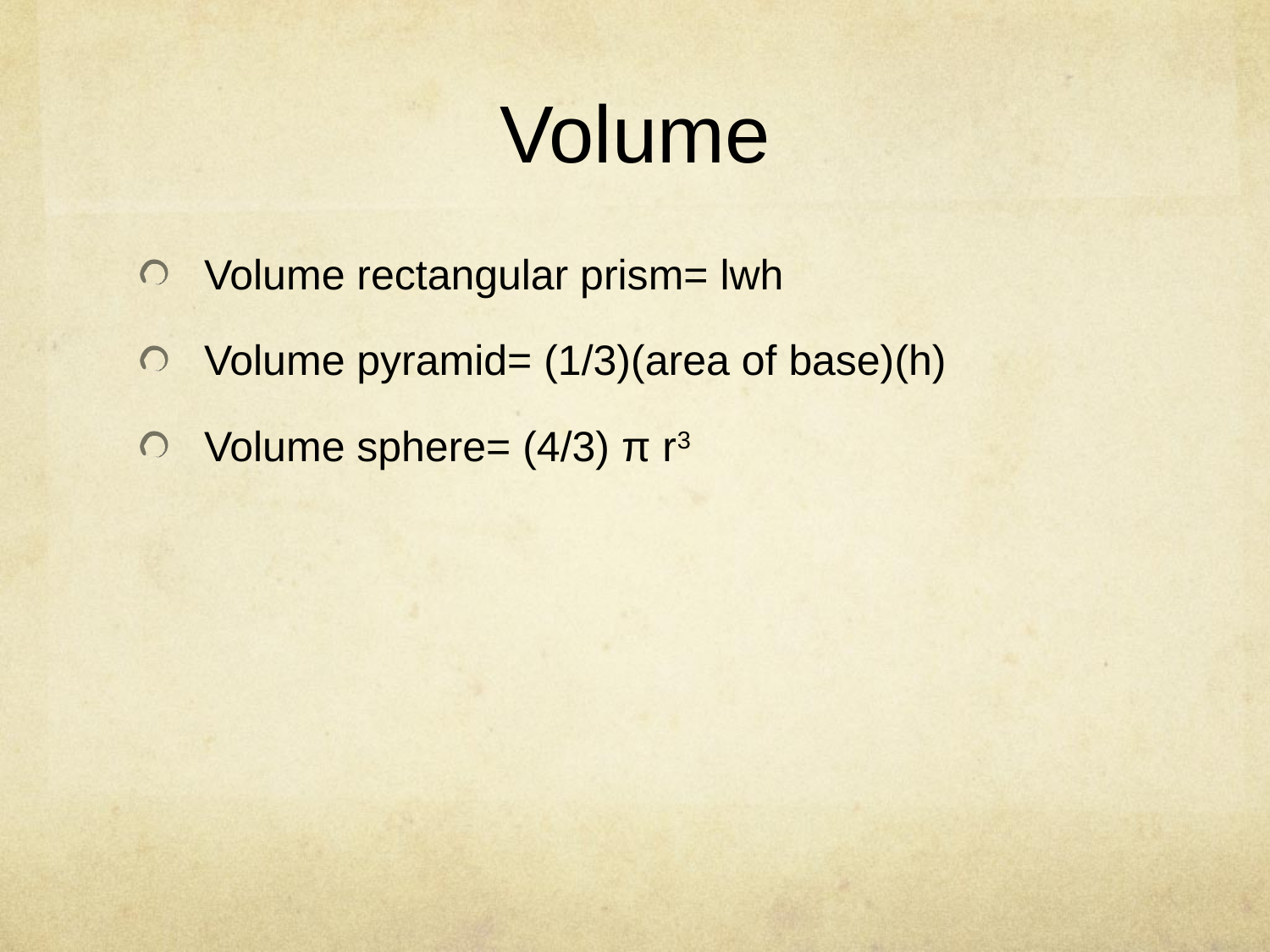

# Volume
Volume rectangular prism= lwh
Volume pyramid= (1/3)(area of base)(h)
Volume sphere= (4/3) π r3